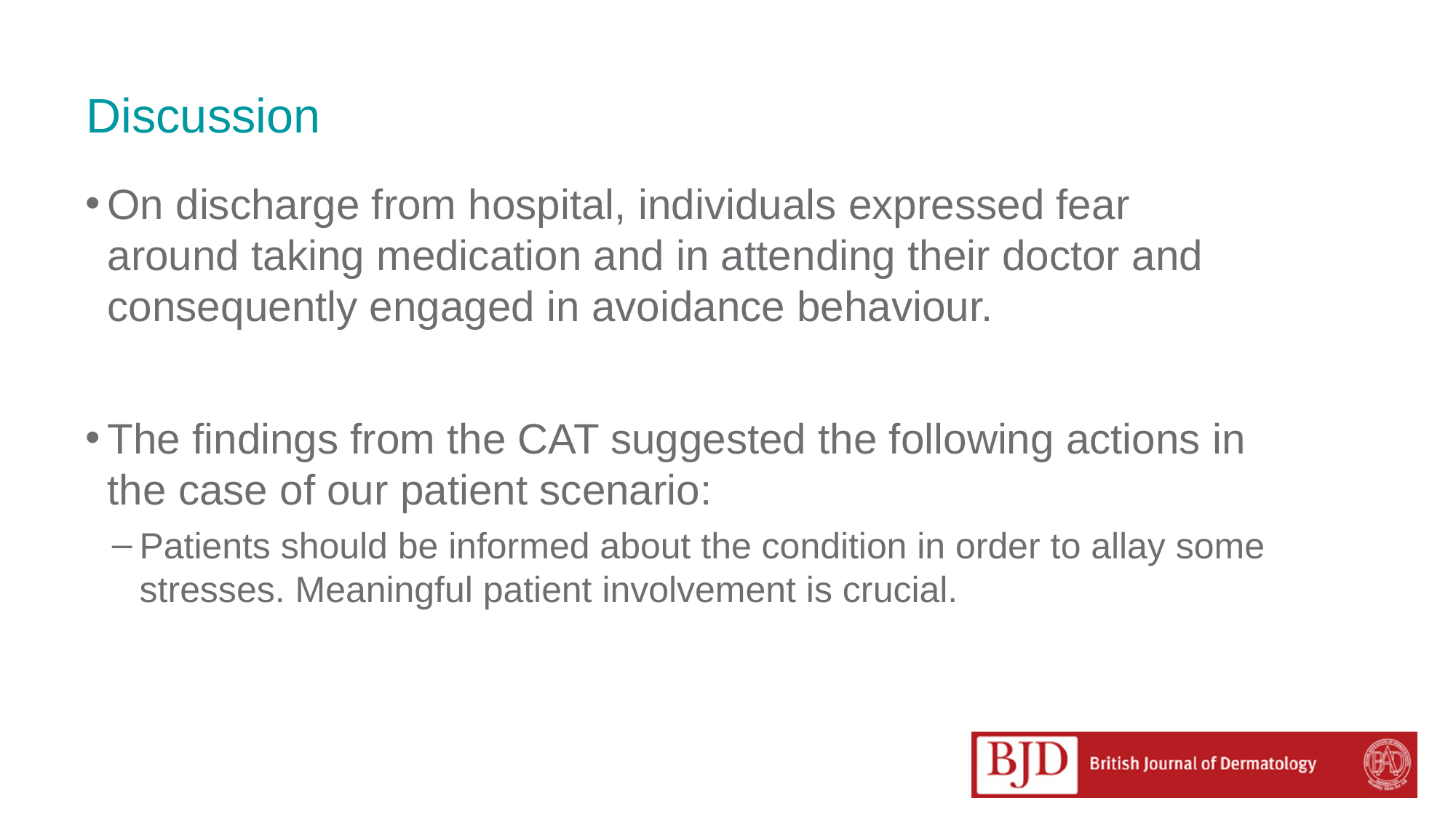

# Discussion
On discharge from hospital, individuals expressed fear around taking medication and in attending their doctor and consequently engaged in avoidance behaviour.

The findings from the CAT suggested the following actions in the case of our patient scenario:
Patients should be informed about the condition in order to allay some stresses. Meaningful patient involvement is crucial.